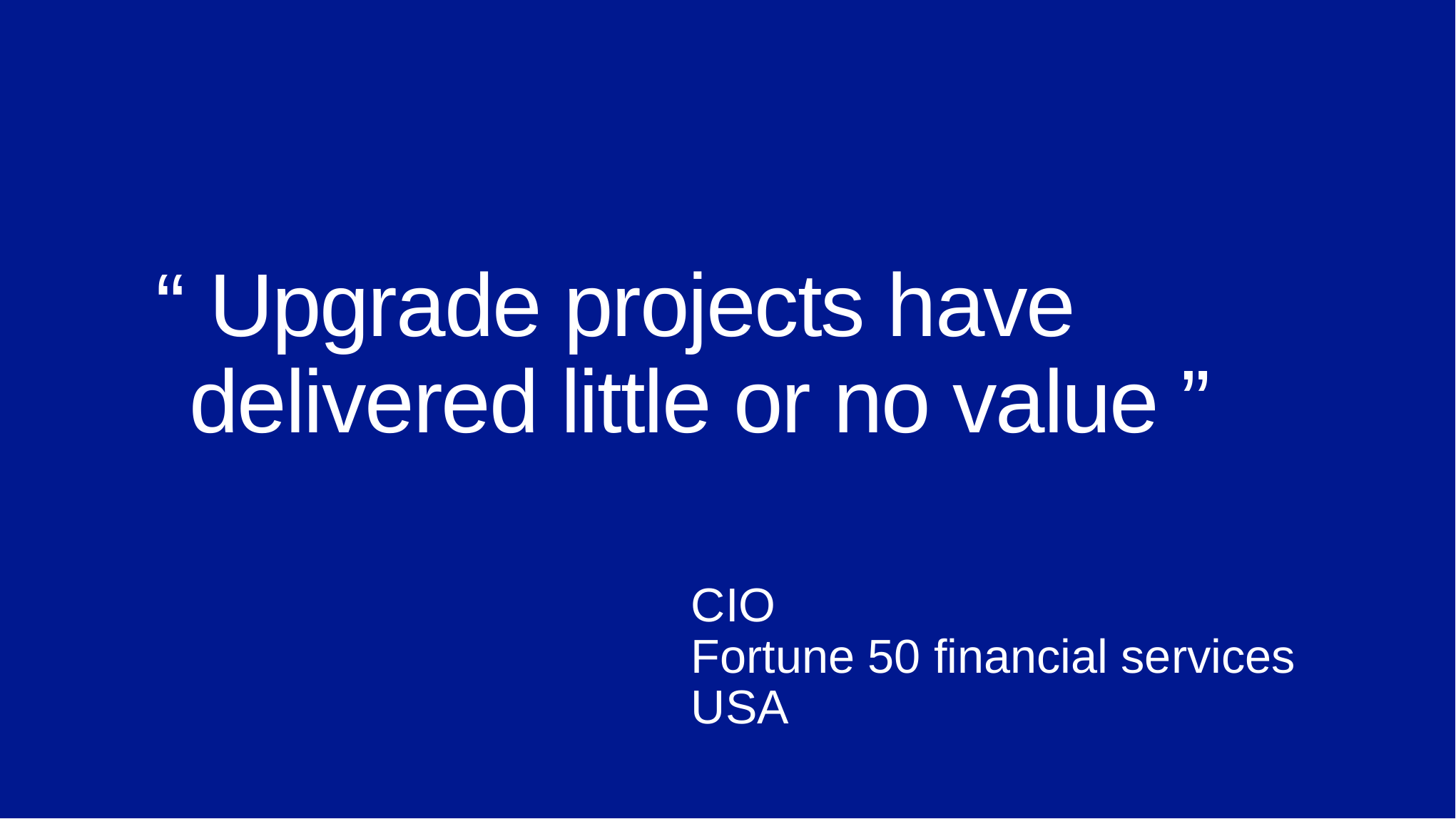

# “ Upgrade projects have delivered little or no value ”
CIO
Fortune 50 financial services
USA